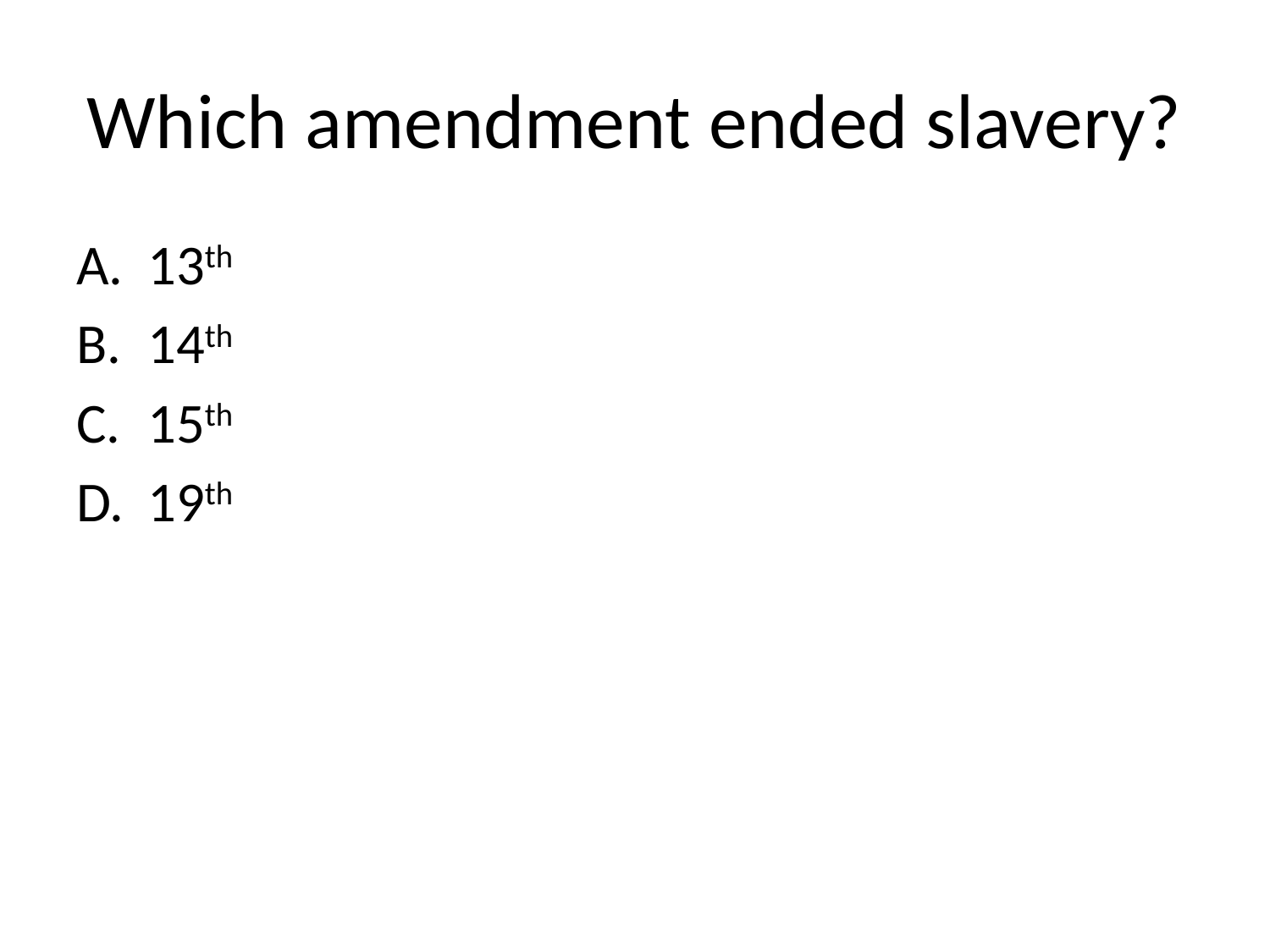

# Which amendment ended slavery?
13th
14th
15th
19th